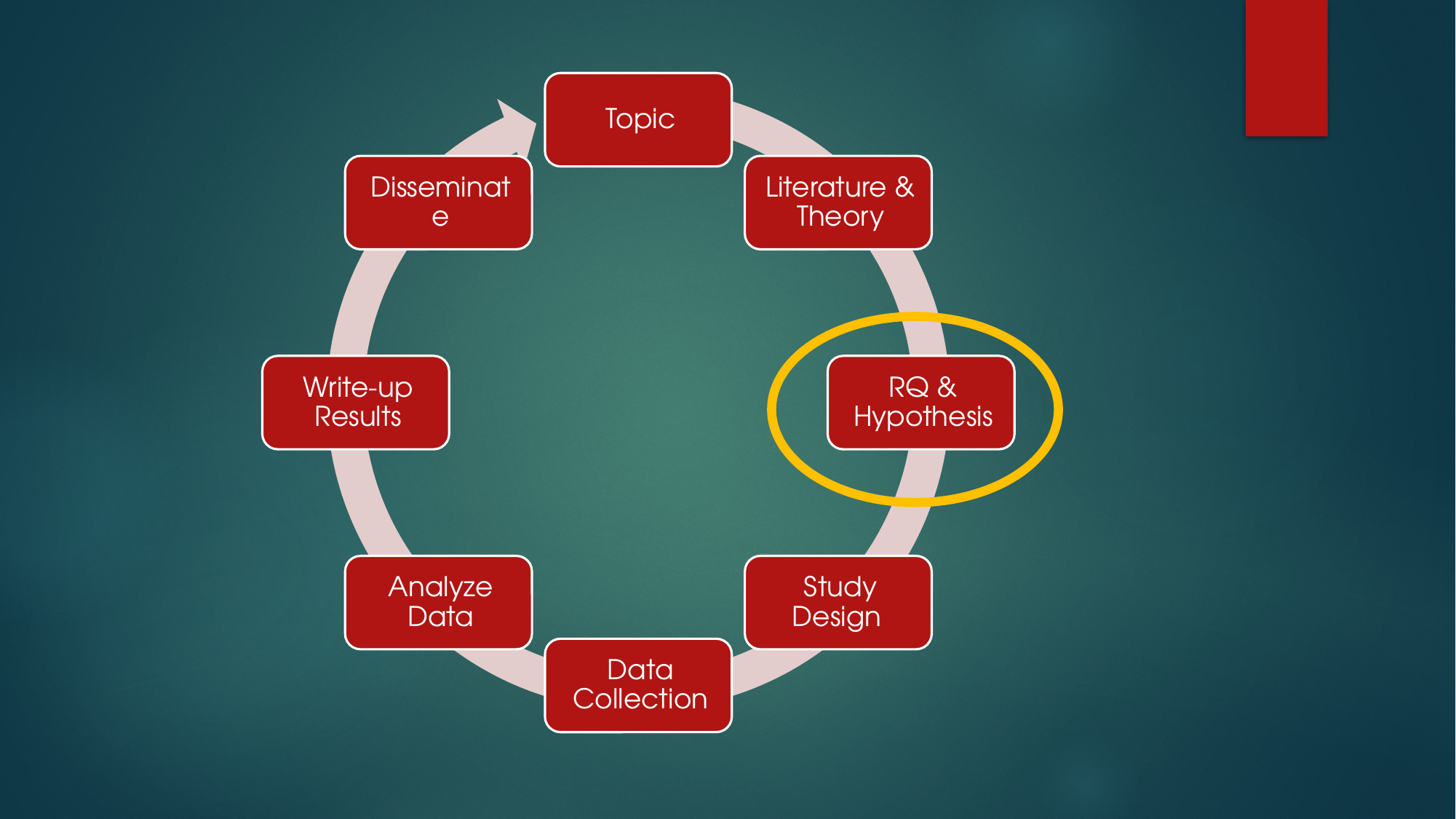

#
Topic
Literature & Theory
RQ & Hypothesis
Study Design
Data Collection
Analyze Data
Write-up Results
Disseminate